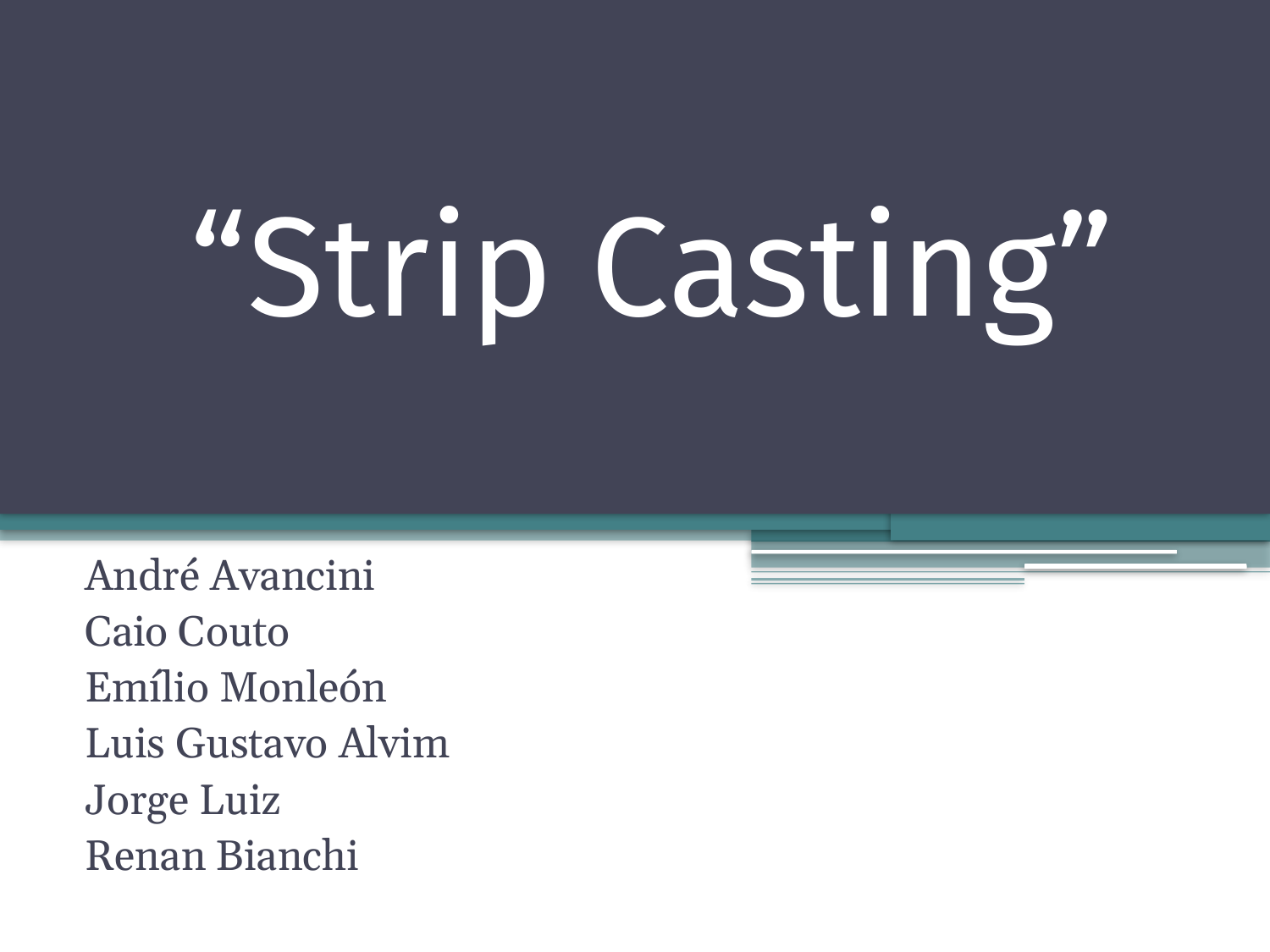

# “Strip Casting”
André Avancini
Caio Couto
Emílio Monleón
Luis Gustavo Alvim
Jorge Luiz
Renan Bianchi